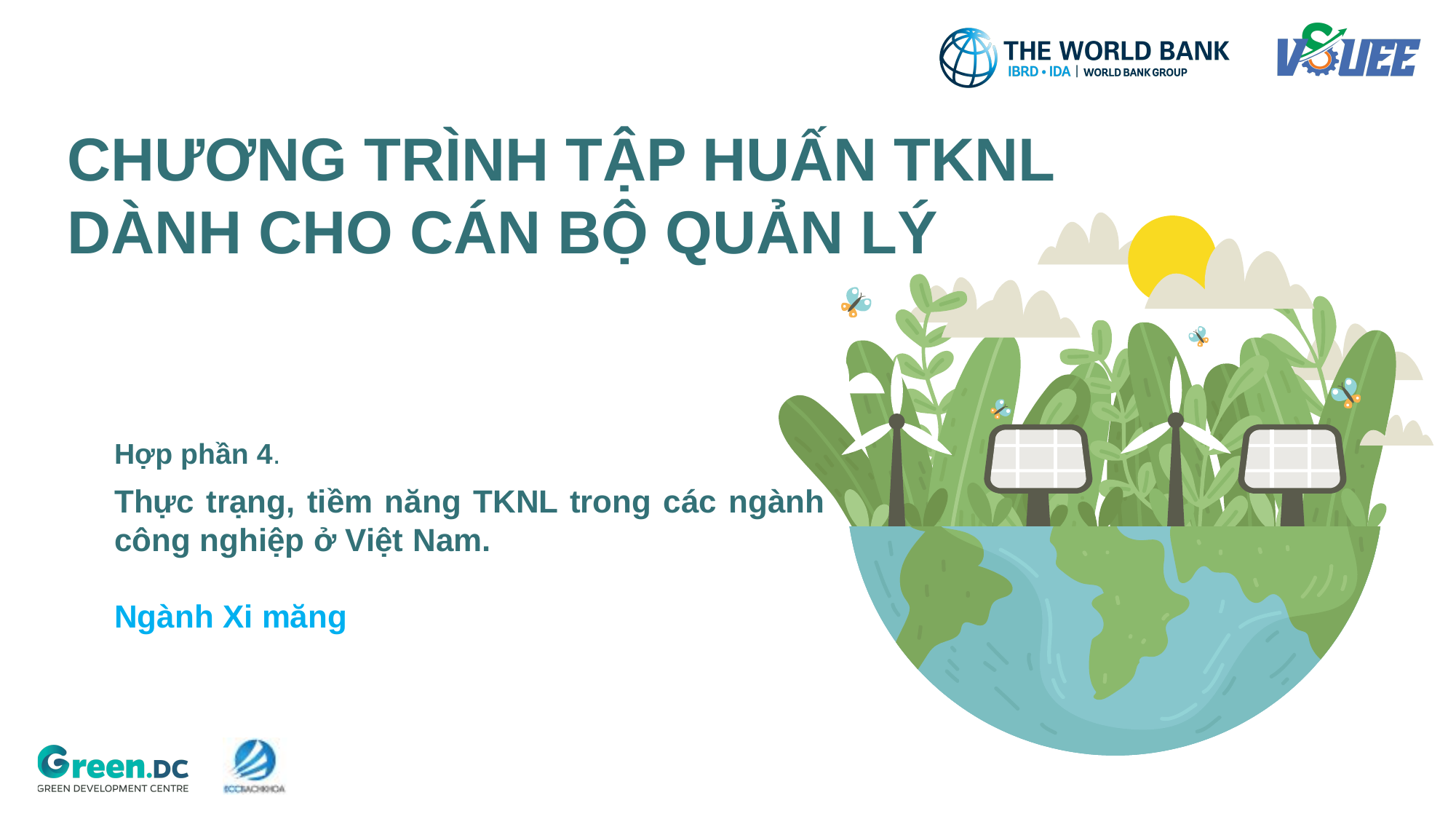

# CHƯƠNG TRÌNH TẬP HUẤN TKNL DÀNH CHO CÁN BỘ QUẢN LÝ

Hợp phần 4.
Thực trạng, tiềm năng TKNL trong các ngành công nghiệp ở Việt Nam.

Ngành Xi măng